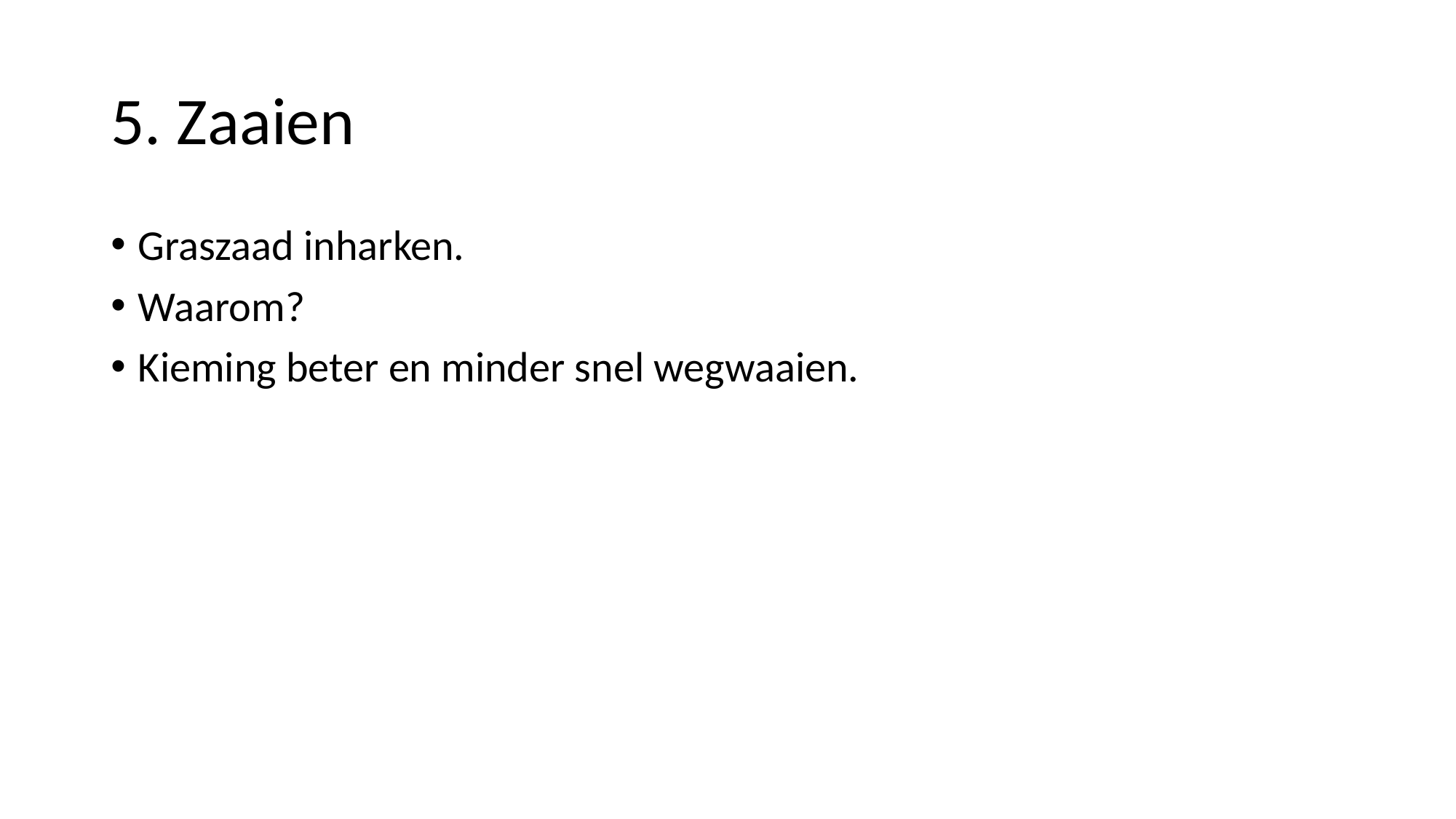

# 5. Zaaien
Graszaad inharken.
Waarom?
Kieming beter en minder snel wegwaaien.